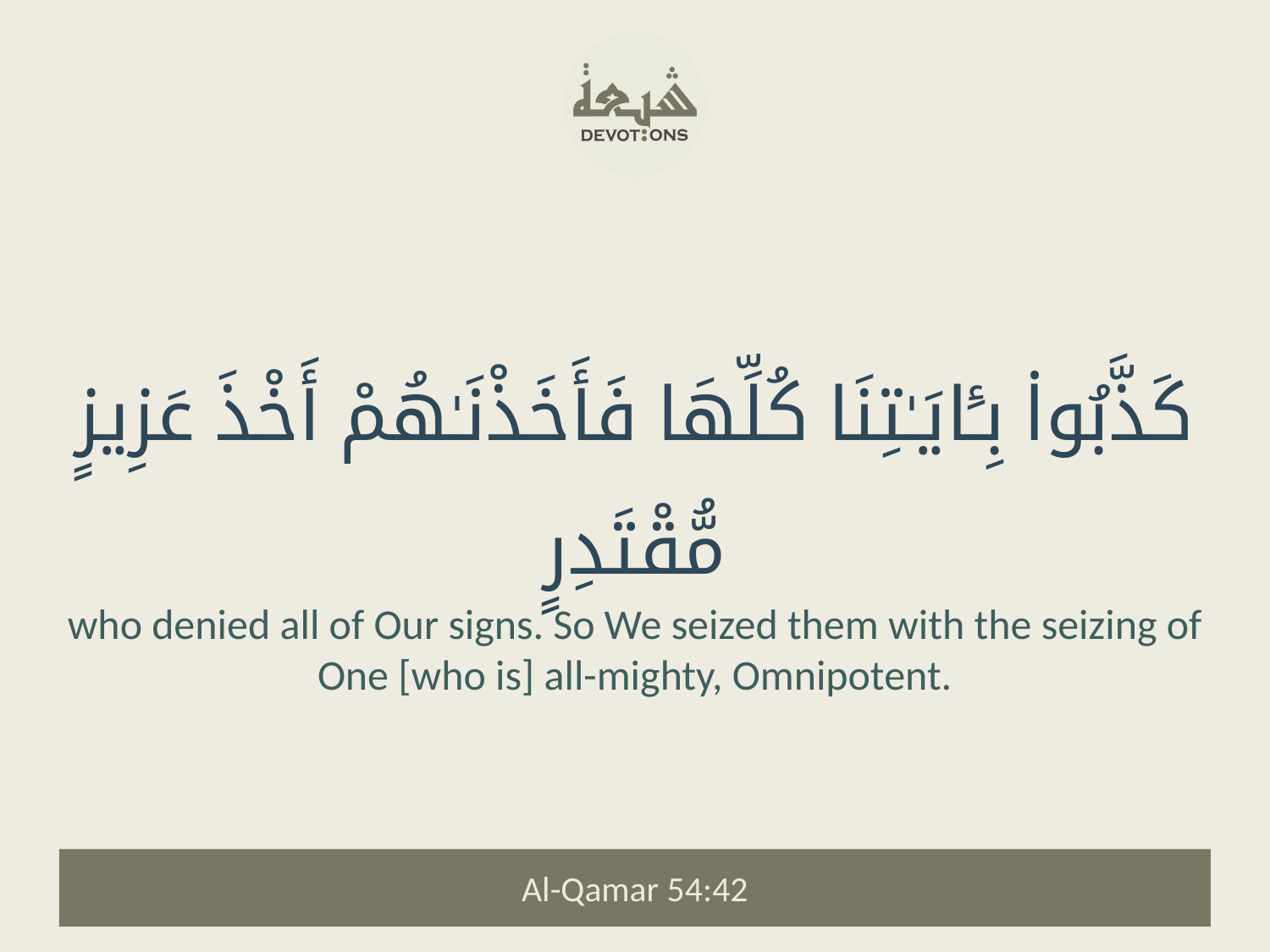

كَذَّبُوا۟ بِـَٔايَـٰتِنَا كُلِّهَا فَأَخَذْنَـٰهُمْ أَخْذَ عَزِيزٍ مُّقْتَدِرٍ
who denied all of Our signs. So We seized them with the seizing of One [who is] all-mighty, Omnipotent.
Al-Qamar 54:42